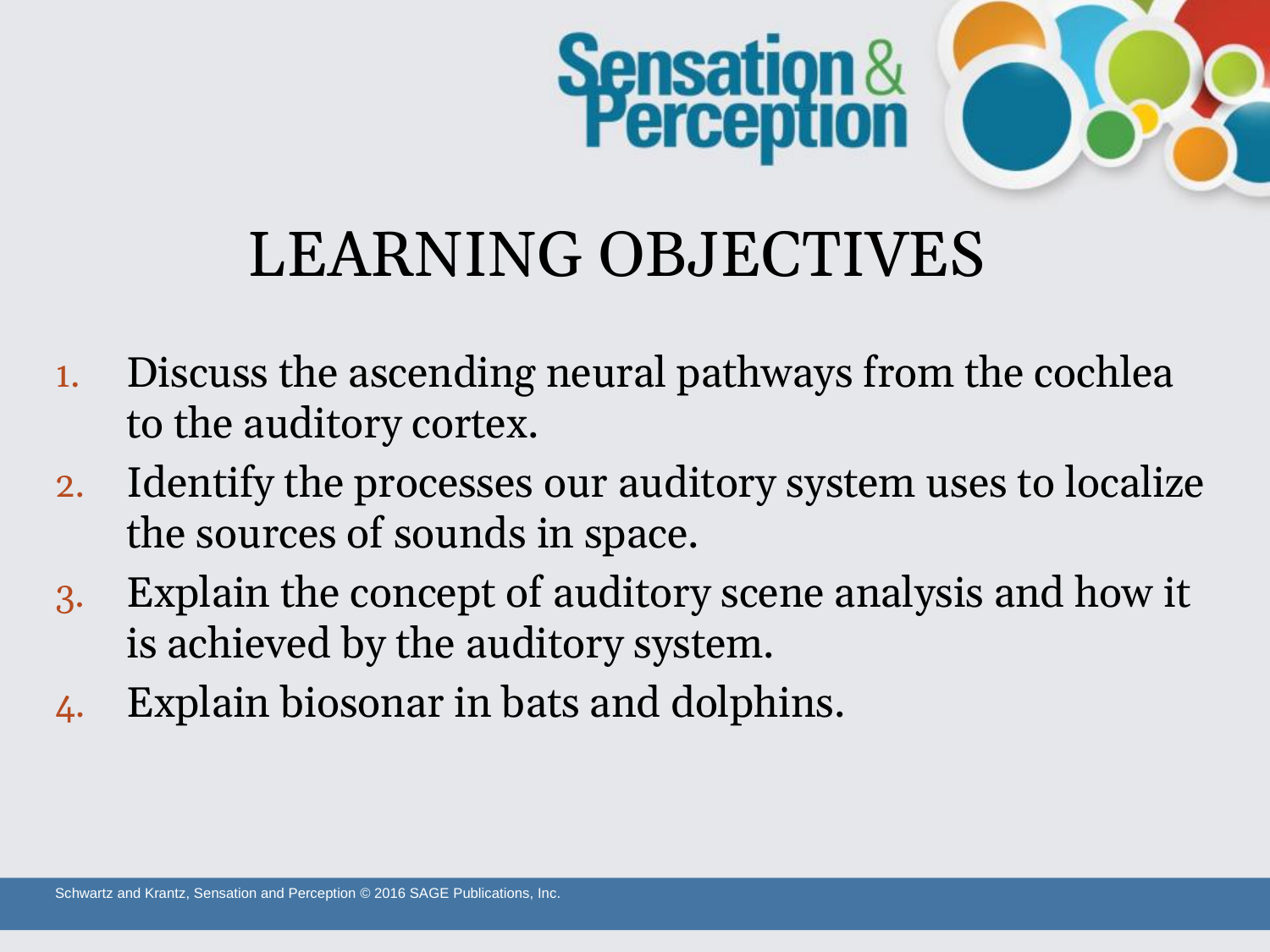

# LEARNING OBJECTIVES
Discuss the ascending neural pathways from the cochlea to the auditory cortex.
Identify the processes our auditory system uses to localize the sources of sounds in space.
Explain the concept of auditory scene analysis and how it is achieved by the auditory system.
Explain biosonar in bats and dolphins.
Schwartz and Krantz, Sensation and Perception © 2016 SAGE Publications, Inc.